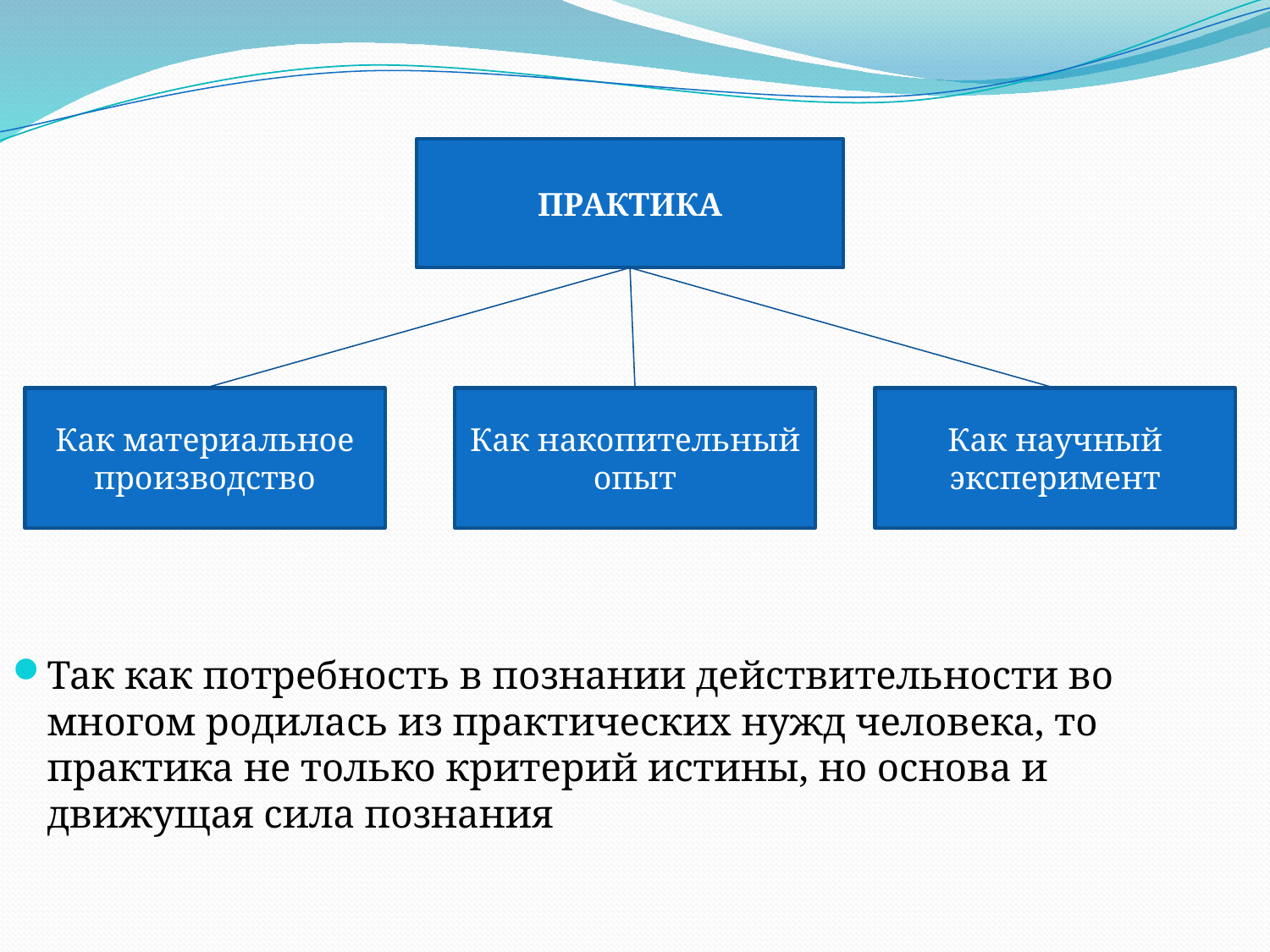

ПРАКТИКА
Как материальное производство
Как накопительный опыт
Как научный эксперимент
Так как потребность в познании действительности во многом родилась из практических нужд человека, то практика не только критерий истины, но основа и движущая сила познания